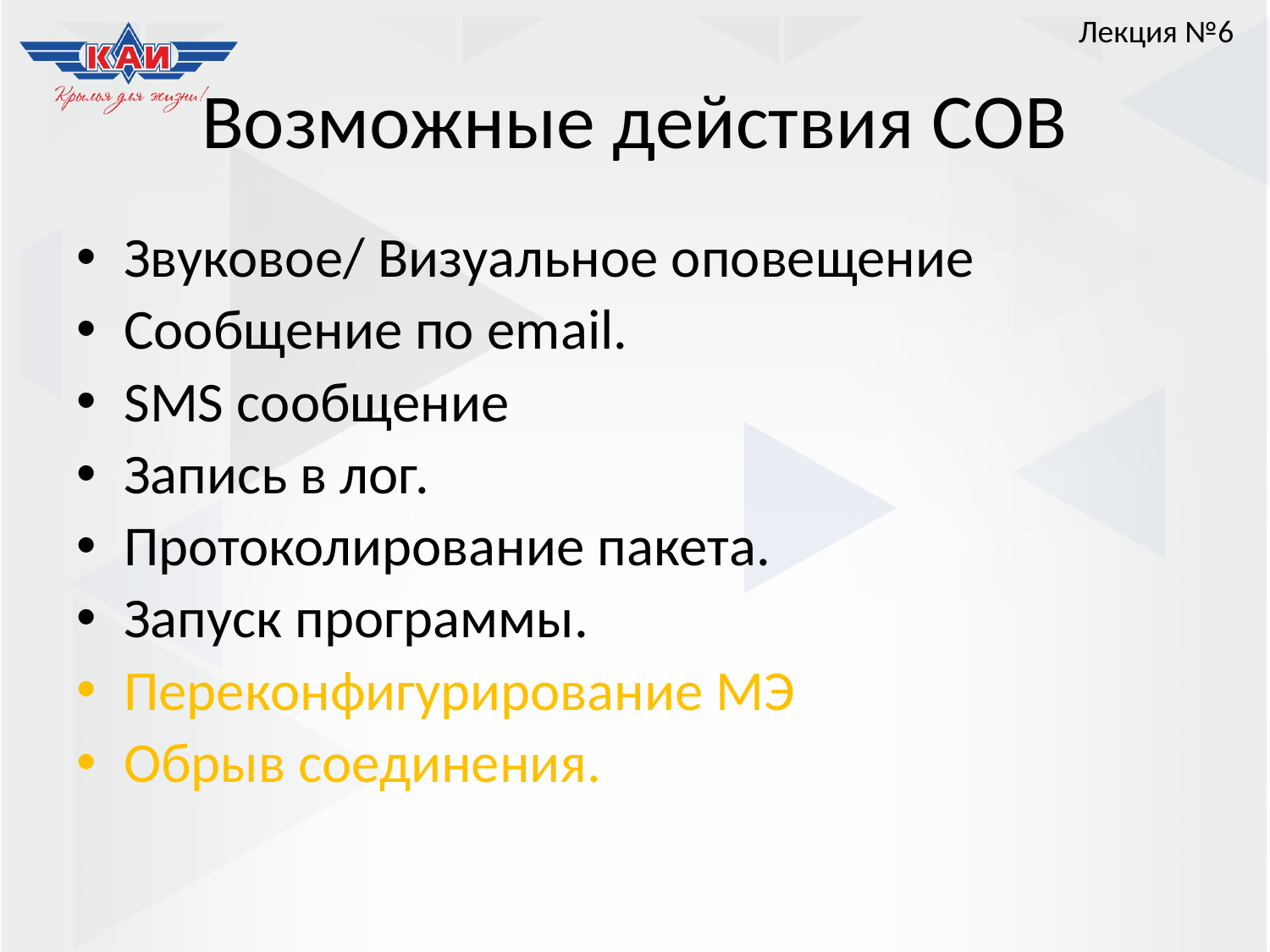

Лекция №6
# Возможные действия СОВ
Звуковое/ Визуальное оповещение
Сообщение по email.
SMS сообщение
Запись в лог.
Протоколирование пакета.
Запуск программы.
Переконфигурирование МЭ
Обрыв соединения.